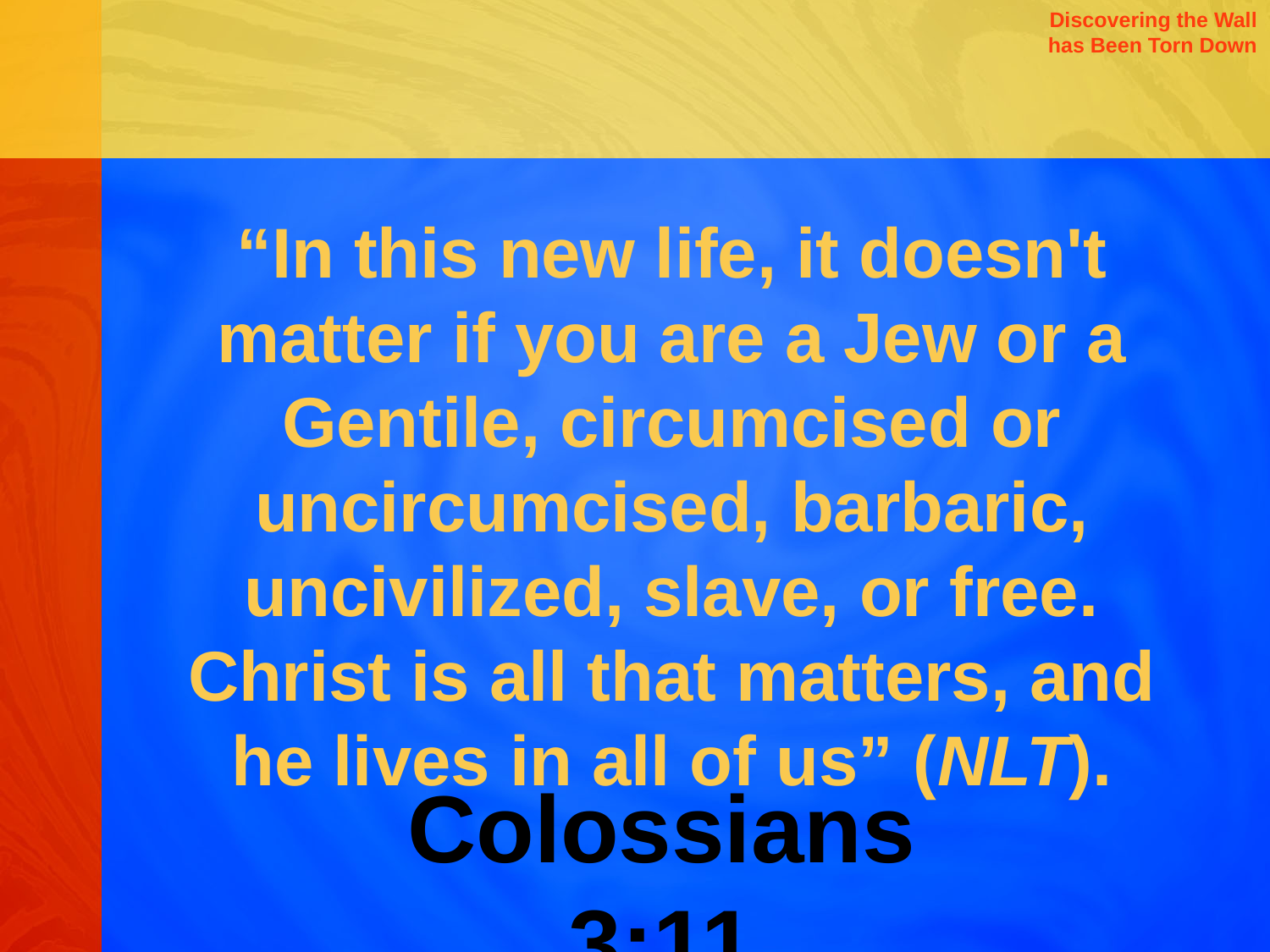

Discovering the Wall has Been Torn Down
“In this new life, it doesn't matter if you are a Jew or a Gentile, circumcised or uncircumcised, barbaric, uncivilized, slave, or free. Christ is all that matters, and he lives in all of us” (NLT).
Colossians 3:11